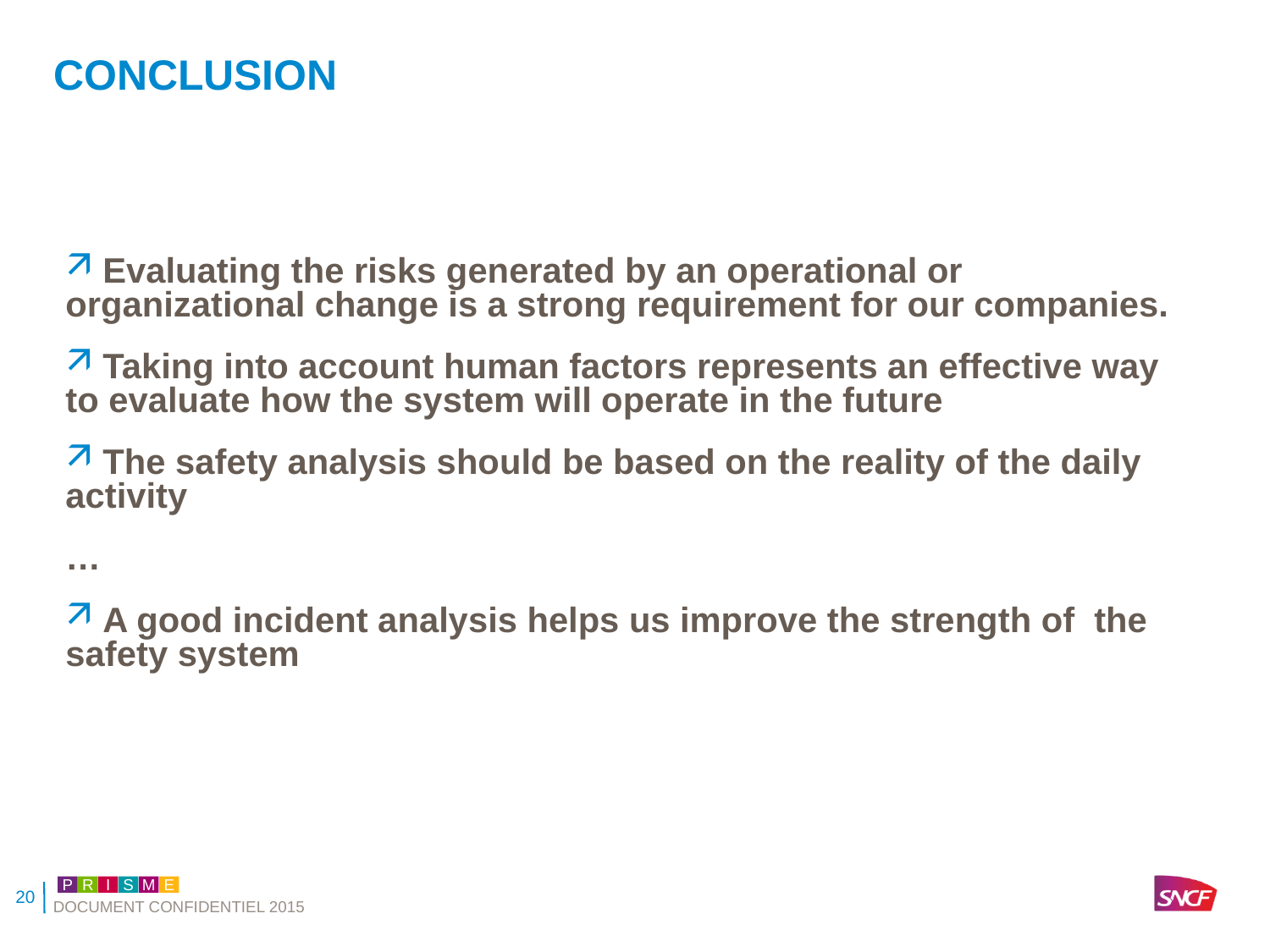

# Conclusion

 Evaluating the risks generated by an operational or organizational change is a strong requirement for our companies.
 Taking into account human factors represents an effective way to evaluate how the system will operate in the future
 The safety analysis should be based on the reality of the daily activity
…
 A good incident analysis helps us improve the strength of  the safety system